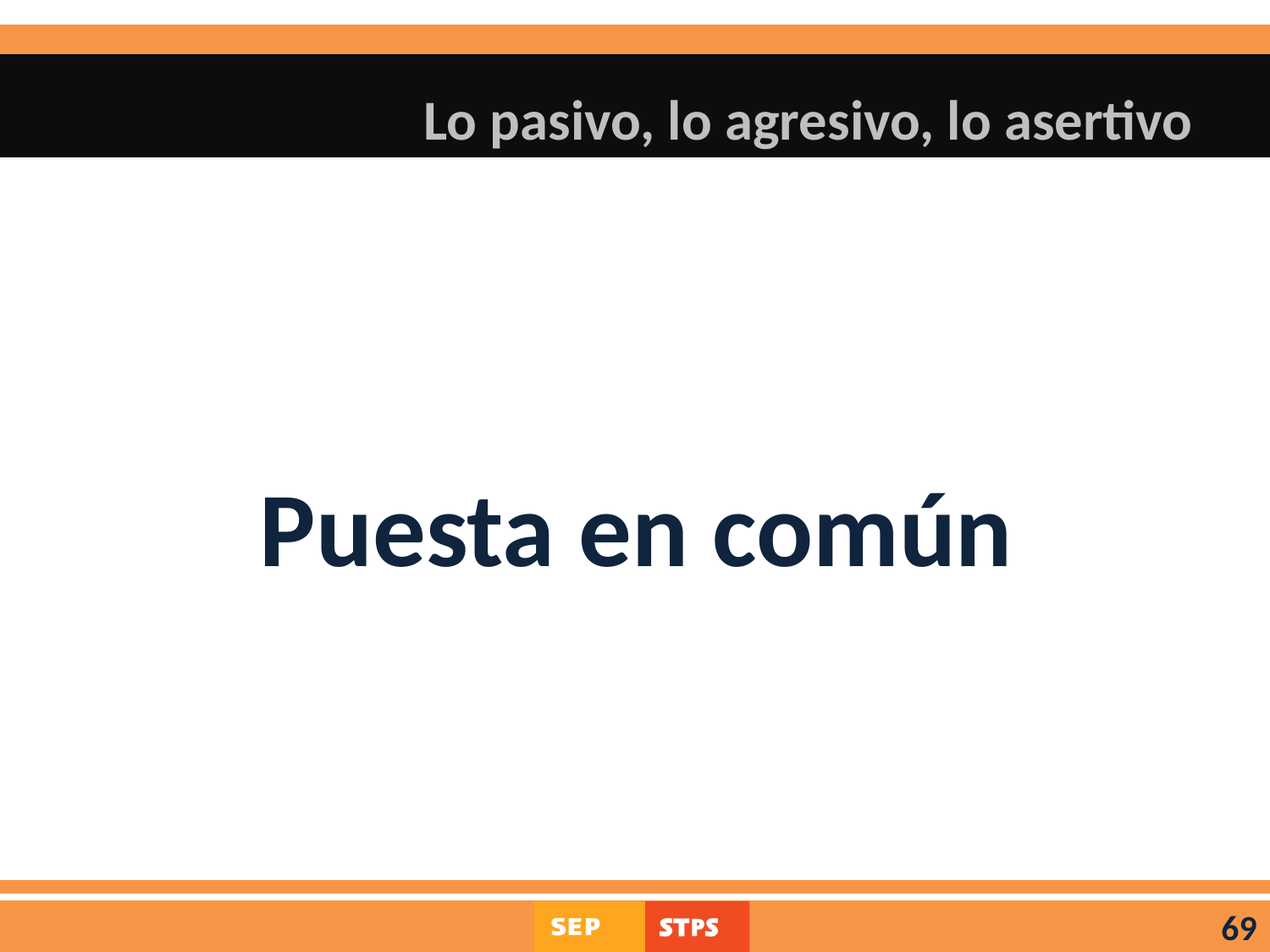

# Lo pasivo, lo agresivo, lo asertivo
Puesta en común

69